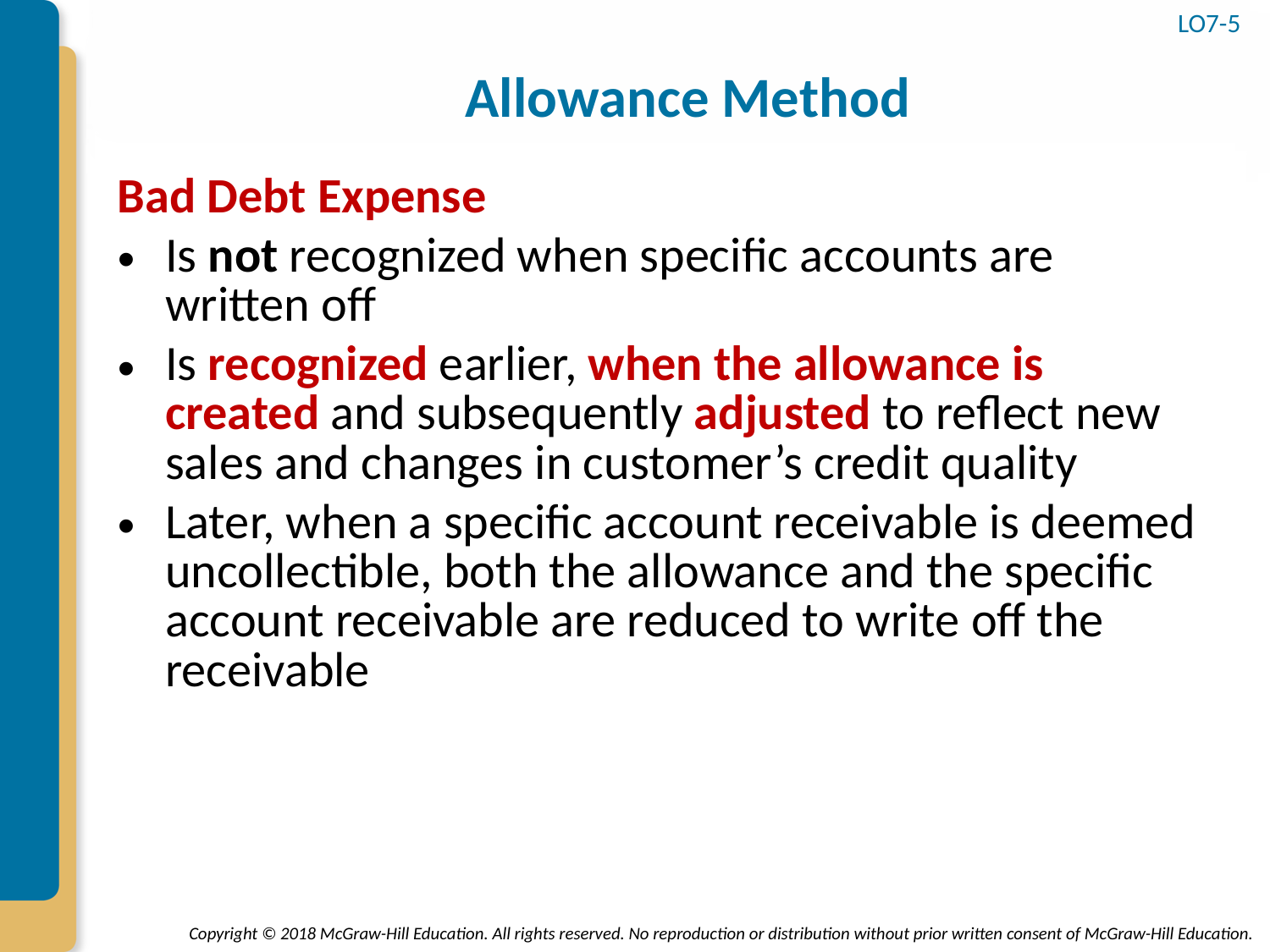

# Allowance Method
LO7-5
Bad Debt Expense
Is not recognized when specific accounts are written off
Is recognized earlier, when the allowance is created and subsequently adjusted to reflect new sales and changes in customer’s credit quality
Later, when a specific account receivable is deemed uncollectible, both the allowance and the specific account receivable are reduced to write off the receivable